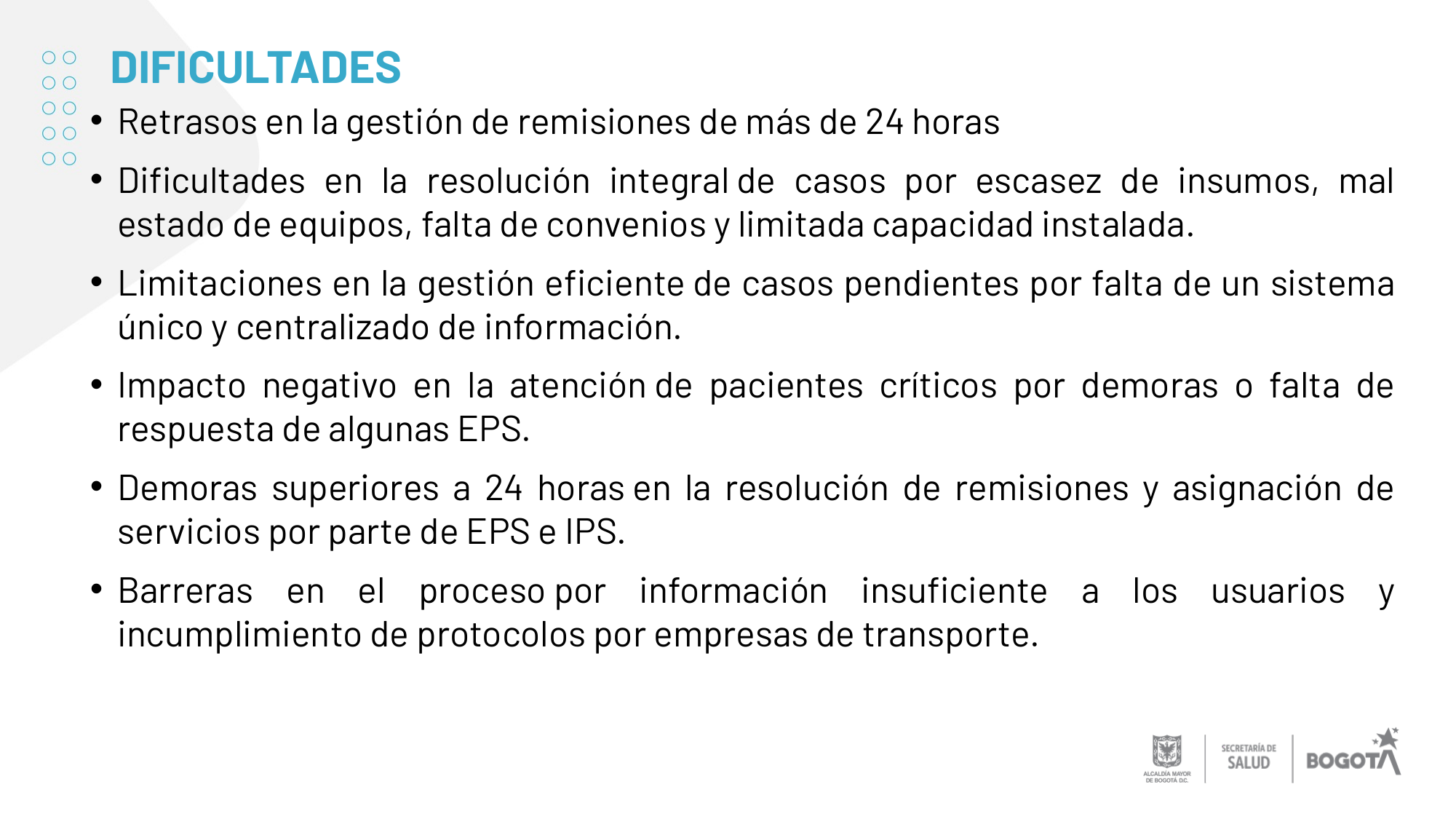

DIFICULTADES
Retrasos en la gestión de remisiones de más de 24 horas
Dificultades en la resolución integral de casos por escasez de insumos, mal estado de equipos, falta de convenios y limitada capacidad instalada.
Limitaciones en la gestión eficiente de casos pendientes por falta de un sistema único y centralizado de información.
Impacto negativo en la atención de pacientes críticos por demoras o falta de respuesta de algunas EPS.
Demoras superiores a 24 horas en la resolución de remisiones y asignación de servicios por parte de EPS e IPS.
Barreras en el proceso por información insuficiente a los usuarios y incumplimiento de protocolos por empresas de transporte.